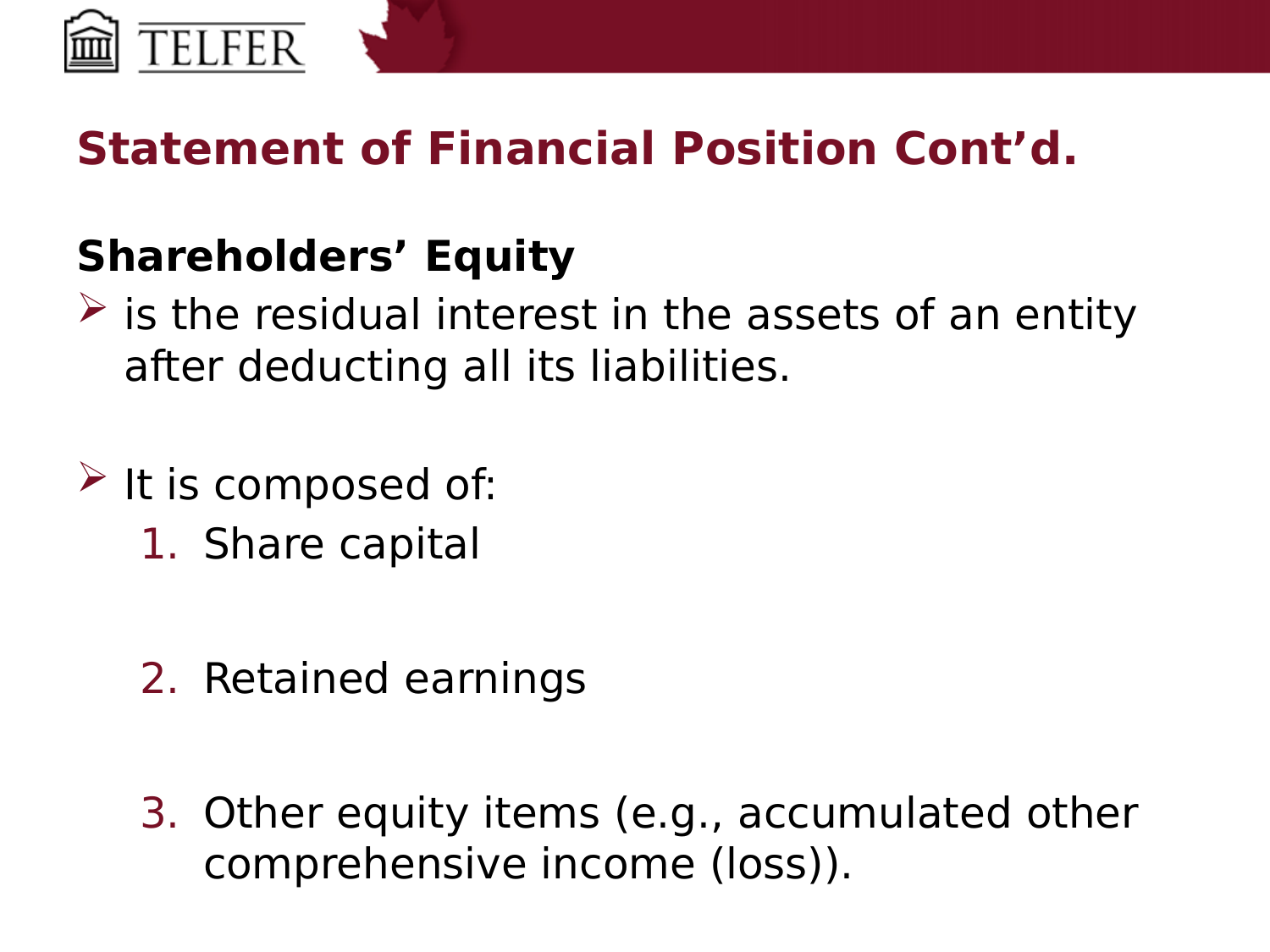

# Statement of Financial Position Cont’d.
Shareholders’ Equity
is the residual interest in the assets of an entity after deducting all its liabilities.

It is composed of:
Share capital

Retained earnings

Other equity items (e.g., accumulated other comprehensive income (loss)).